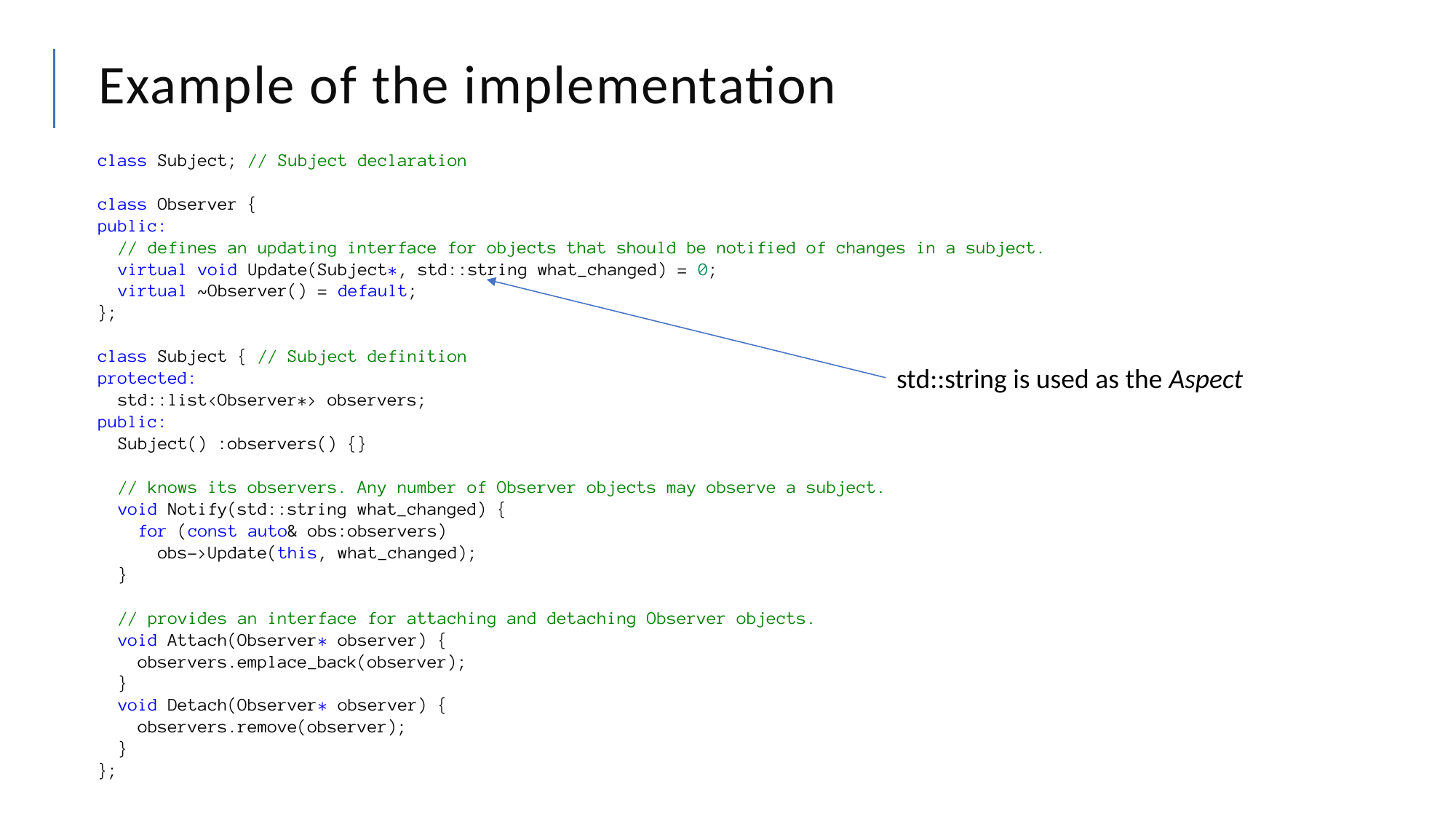

# Example of the implementation
class Subject; // Subject declaration
class Observer {
public:
  // defines an updating interface for objects that should be notified of changes in a subject.
  virtual void Update(Subject*, std::string what_changed) = 0;
  virtual ~Observer() = default;
};
class Subject { // Subject definition
protected:
  std::list<Observer*> observers;
public:
  Subject() :observers() {}
  // knows its observers. Any number of Observer objects may observe a subject.
  void Notify(std::string what_changed) {
    for (const auto& obs:observers)
      obs->Update(this, what_changed);
  }

  // provides an interface for attaching and detaching Observer objects.
  void Attach(Observer* observer) {
    observers.emplace_back(observer);
  }
  void Detach(Observer* observer) {
    observers.remove(observer);
  }
};

std::string is used as the Aspect